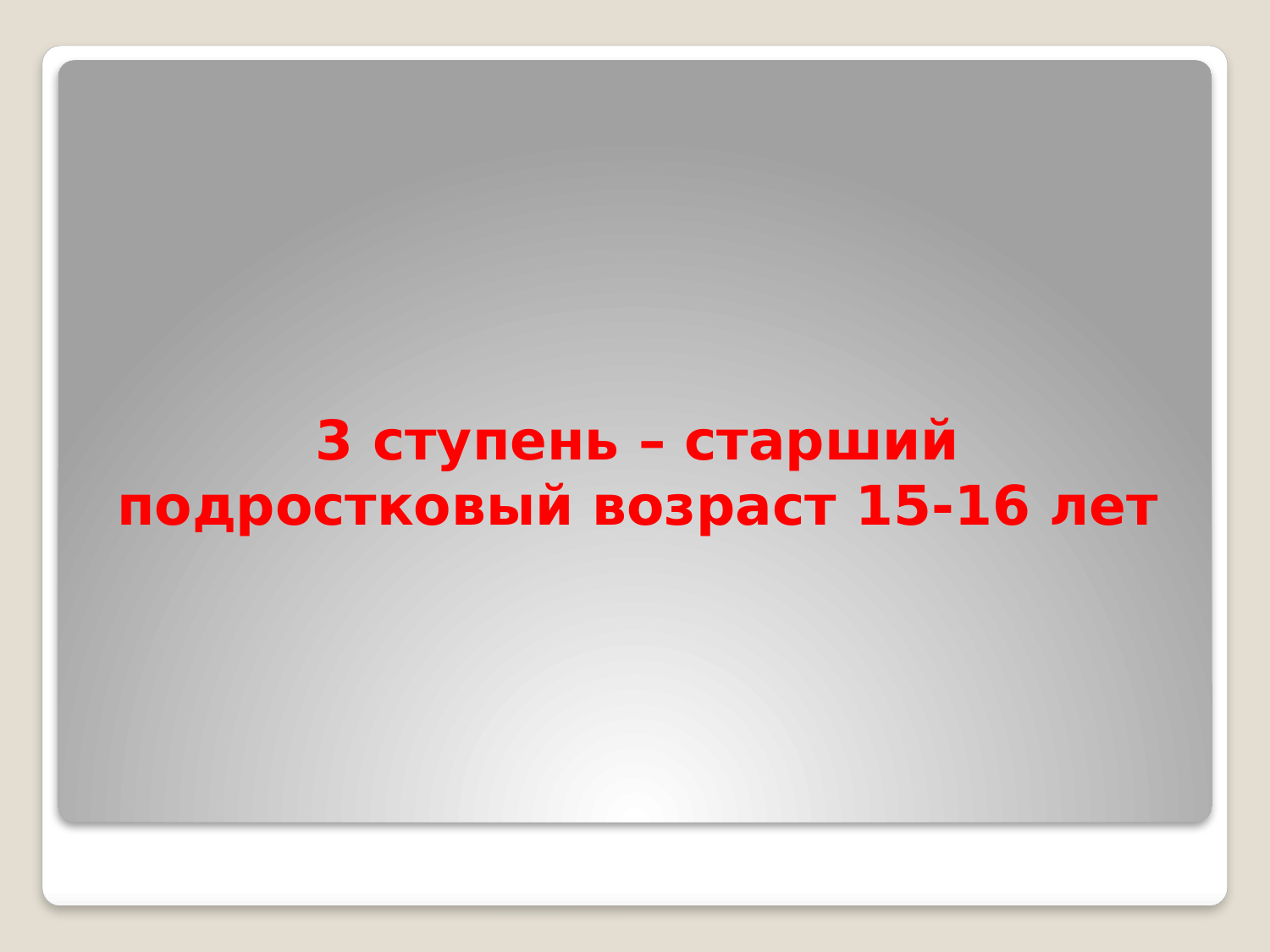

# 3 ступень – старший подростковый возраст 15-16 лет